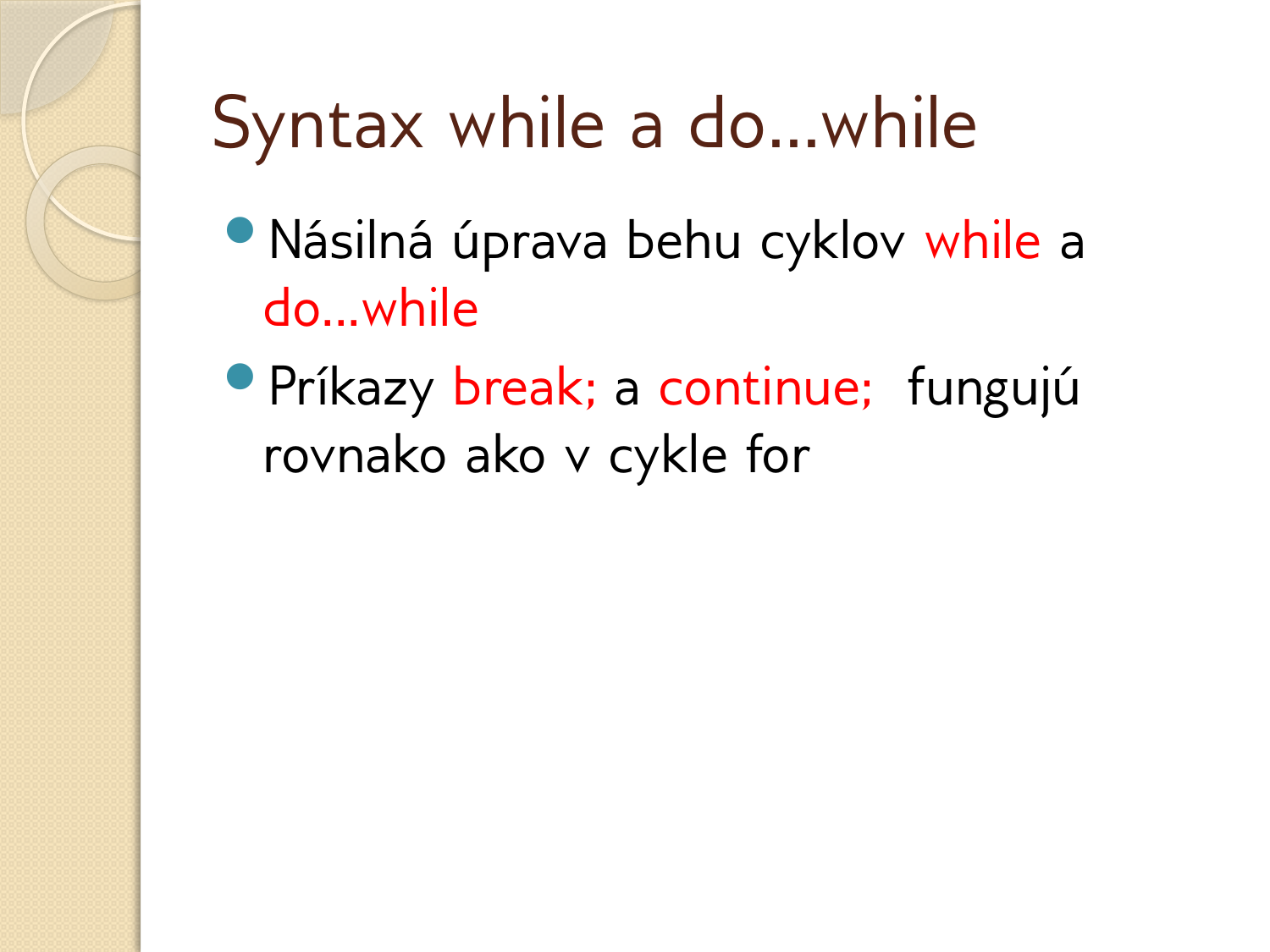

# Syntax while a do...while
Násilná úprava behu cyklov while a do...while
Príkazy break; a continue;  fungujú rovnako ako v cykle for